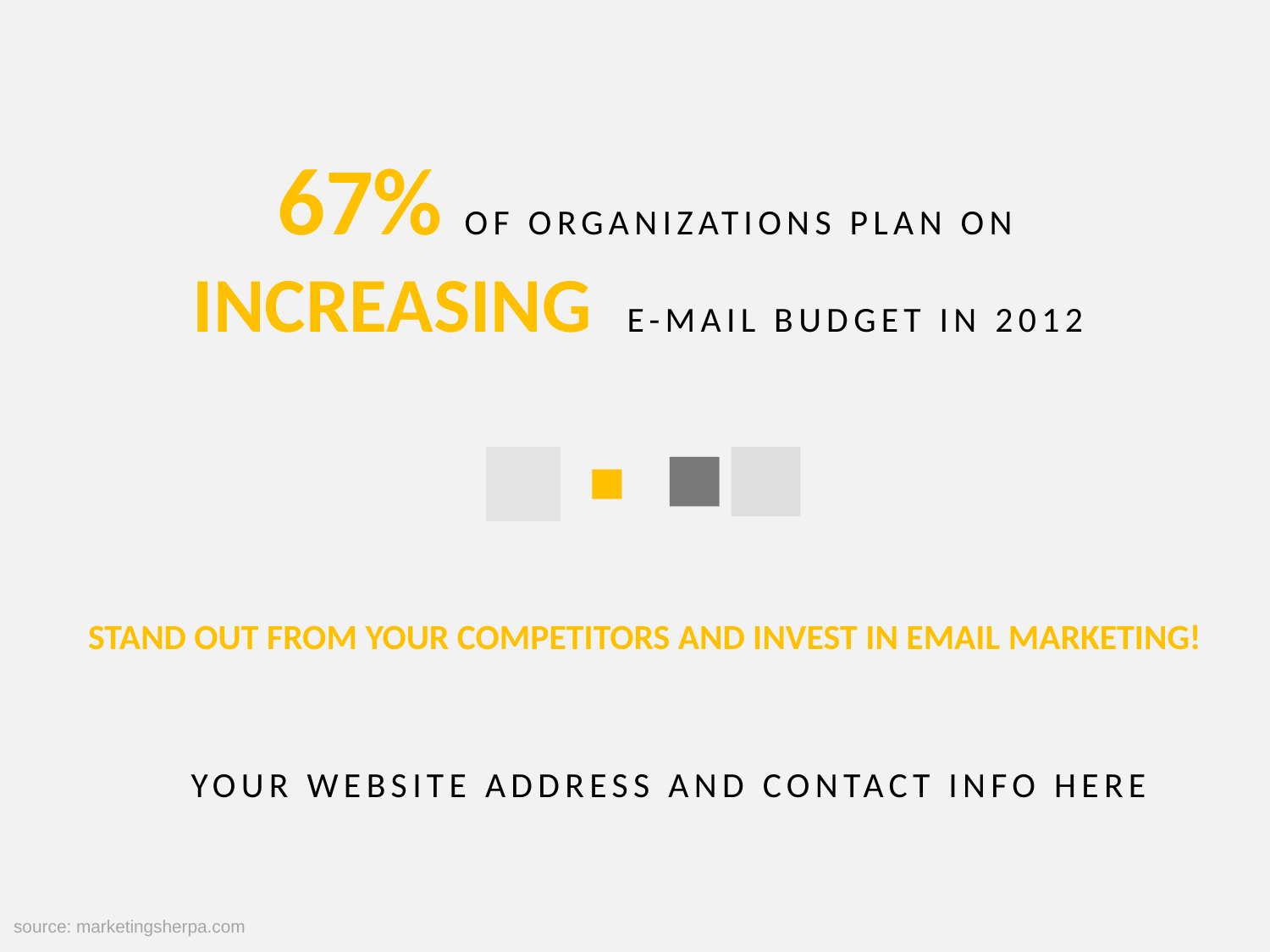

67% OF ORGANIZATIONS PLAN ON
INCREASING  E-MAIL BUDGET IN 2012

STAND OUT FROM YOUR COMPETITORS AND INVEST IN EMAIL MARKETING!
YOUR WEBSITE ADDRESS AND CONTACT INFO HERE
source: marketingsherpa.com